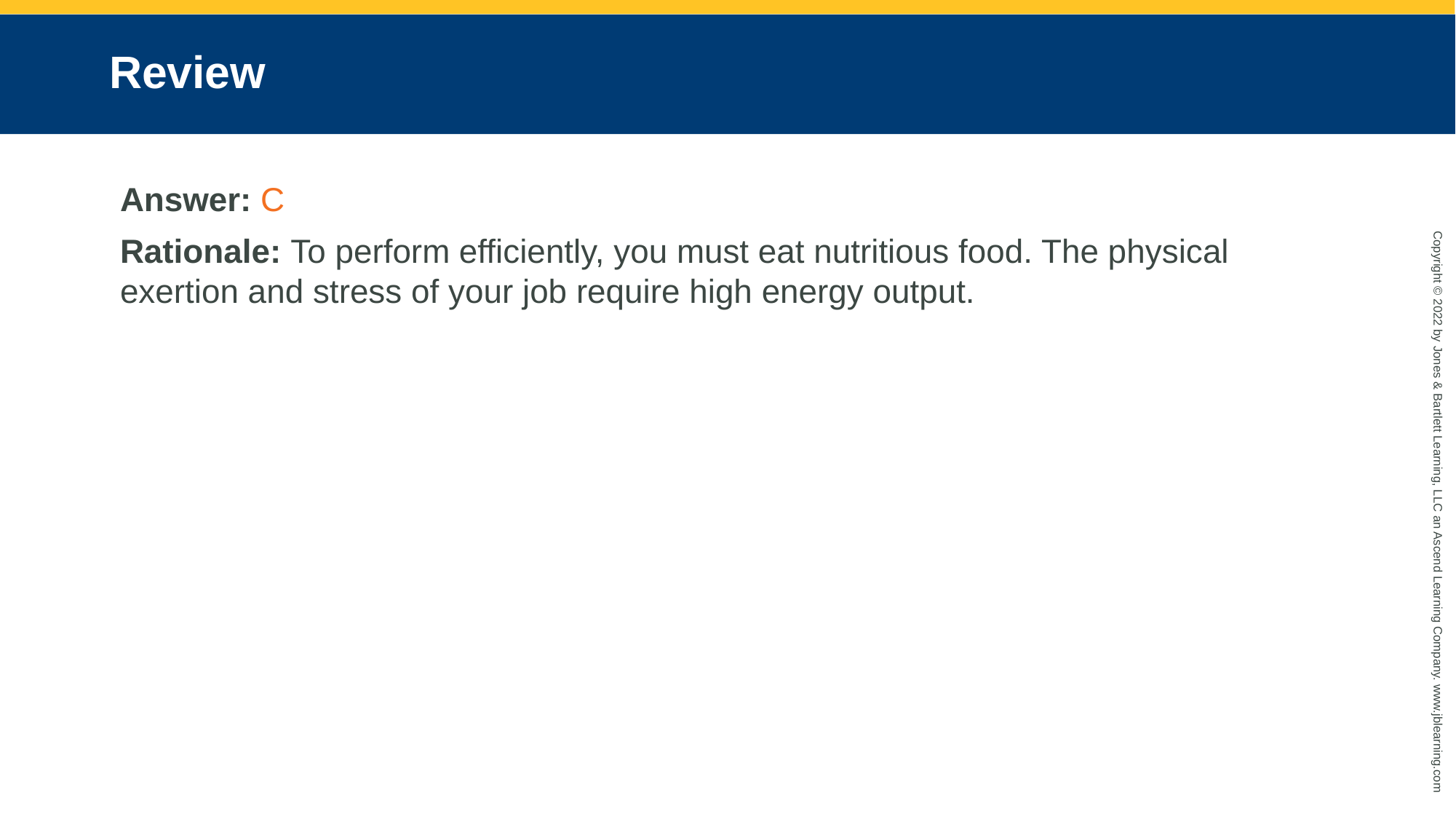

# Review
Answer: C
Rationale: To perform efficiently, you must eat nutritious food. The physical exertion and stress of your job require high energy output.